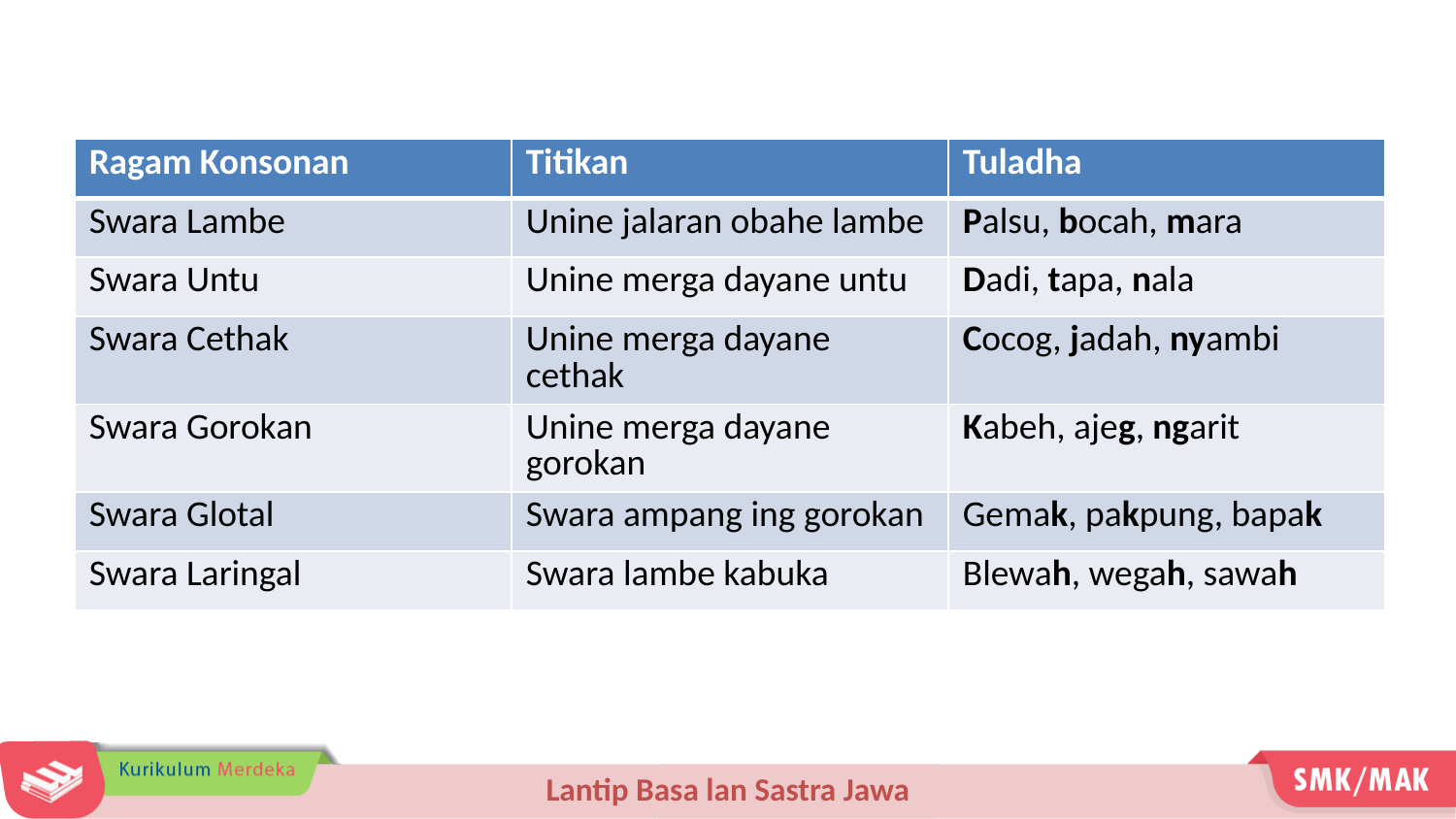

| Ragam Konsonan | Titikan | Tuladha |
| --- | --- | --- |
| Swara Lambe | Unine jalaran obahe lambe | Palsu, bocah, mara |
| Swara Untu | Unine merga dayane untu | Dadi, tapa, nala |
| Swara Cethak | Unine merga dayane cethak | Cocog, jadah, nyambi |
| Swara Gorokan | Unine merga dayane gorokan | Kabeh, ajeg, ngarit |
| Swara Glotal | Swara ampang ing gorokan | Gemak, pakpung, bapak |
| Swara Laringal | Swara lambe kabuka | Blewah, wegah, sawah |